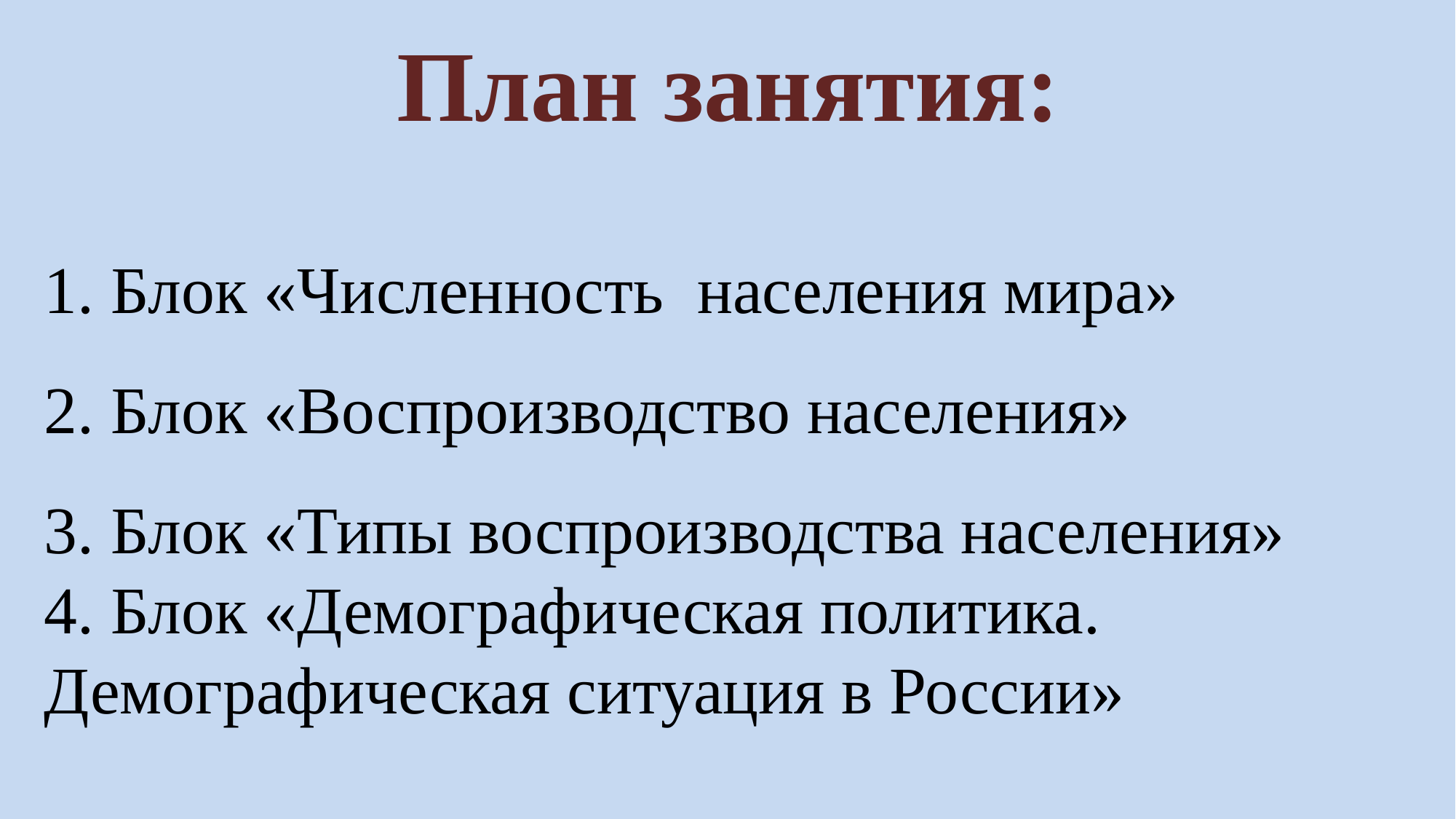

# План занятия:
1. Блок «Численность  населения мира»
2. Блок «Воспроизводство населения»
3. Блок «Типы воспроизводства населения»
4. Блок «Демографическая политика. Демографическая ситуация в России»